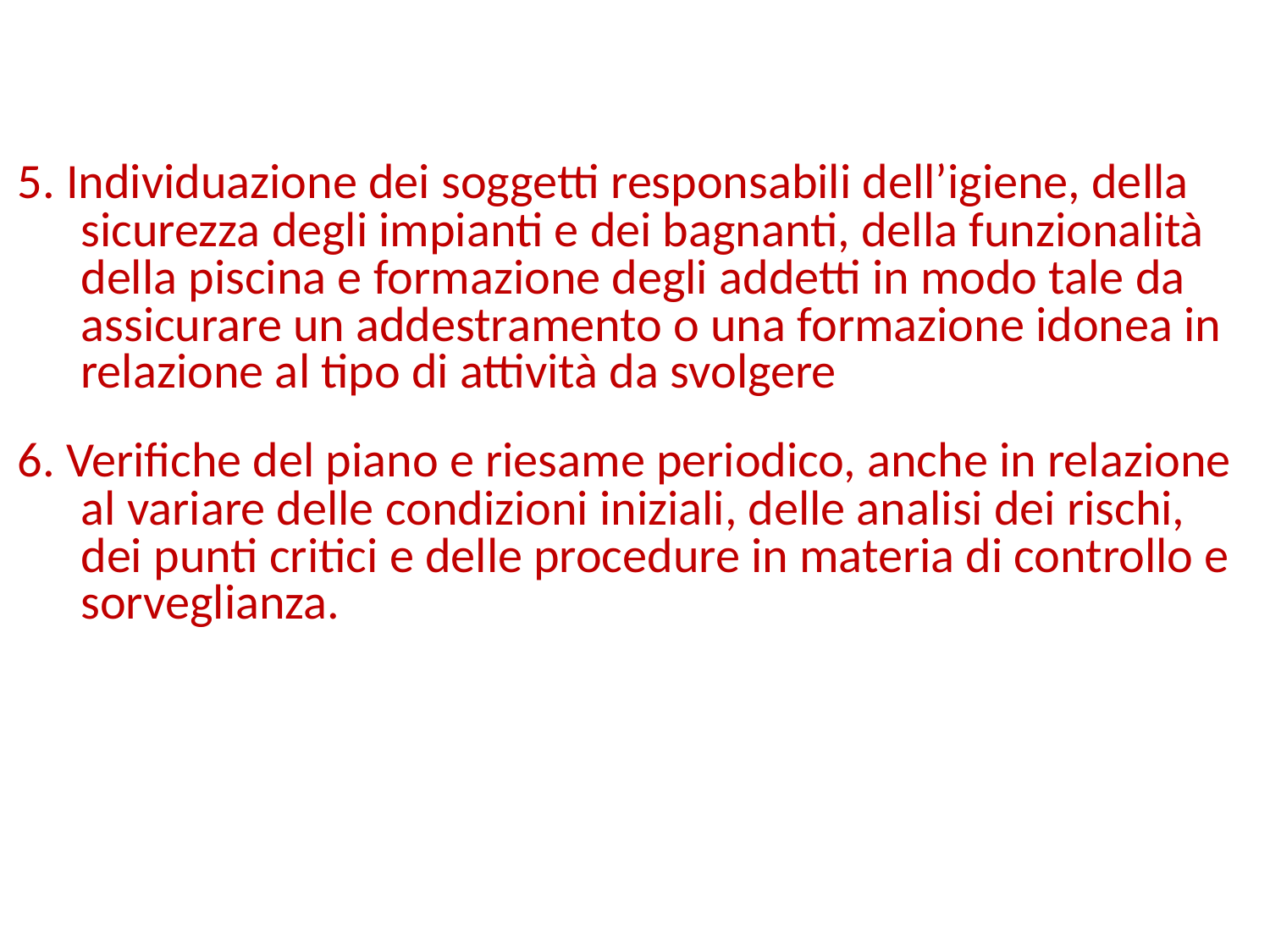

5. Individuazione dei soggetti responsabili dell’igiene, della sicurezza degli impianti e dei bagnanti, della funzionalità della piscina e formazione degli addetti in modo tale da assicurare un addestramento o una formazione idonea in relazione al tipo di attività da svolgere

6. Verifiche del piano e riesame periodico, anche in relazione al variare delle condizioni iniziali, delle analisi dei rischi, dei punti critici e delle procedure in materia di controllo e sorveglianza.